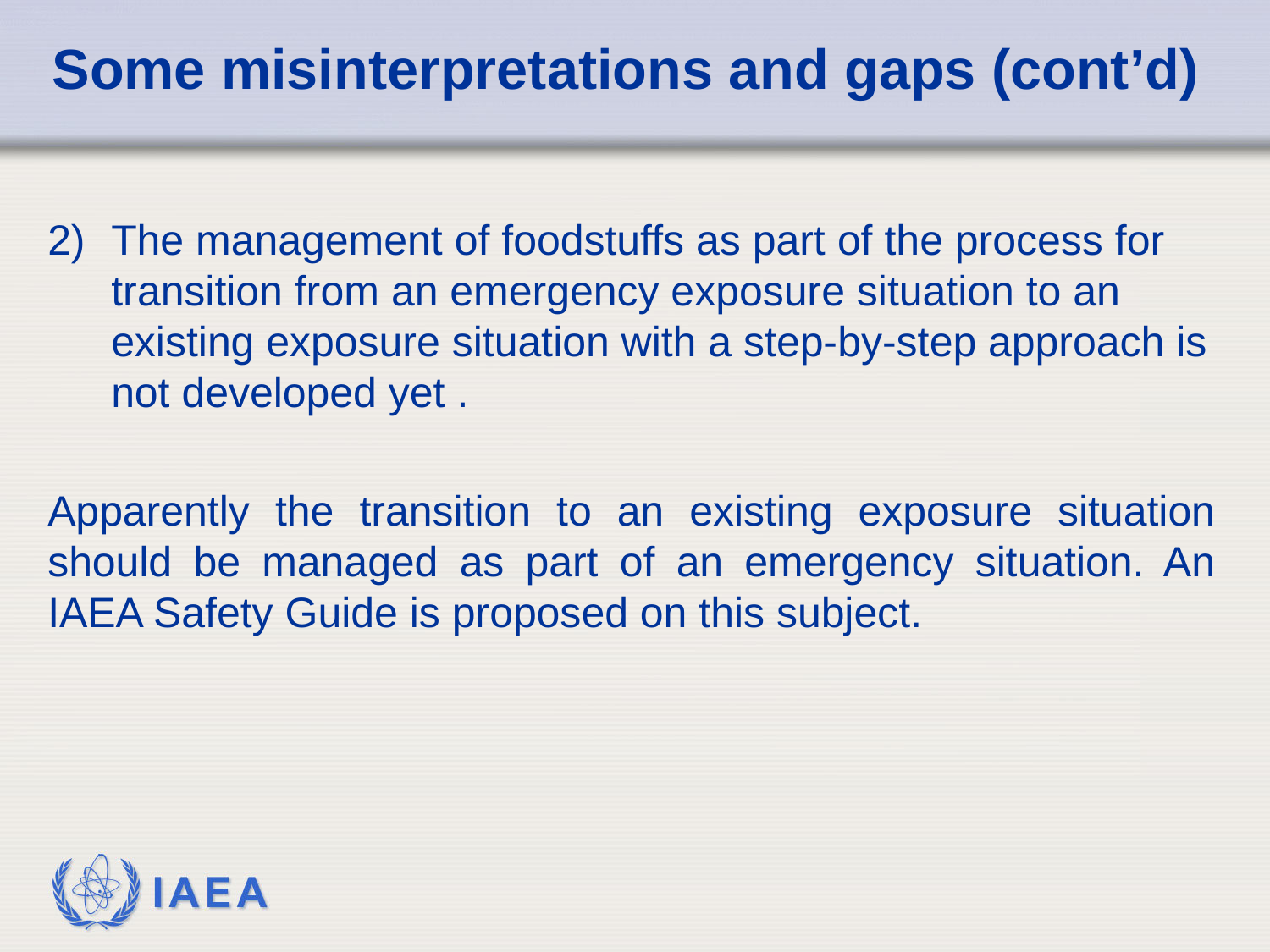

# Some misinterpretations and gaps (cont’d)
The management of foodstuffs as part of the process for transition from an emergency exposure situation to an existing exposure situation with a step-by-step approach is not developed yet .

Apparently the transition to an existing exposure situation should be managed as part of an emergency situation. An IAEA Safety Guide is proposed on this subject.